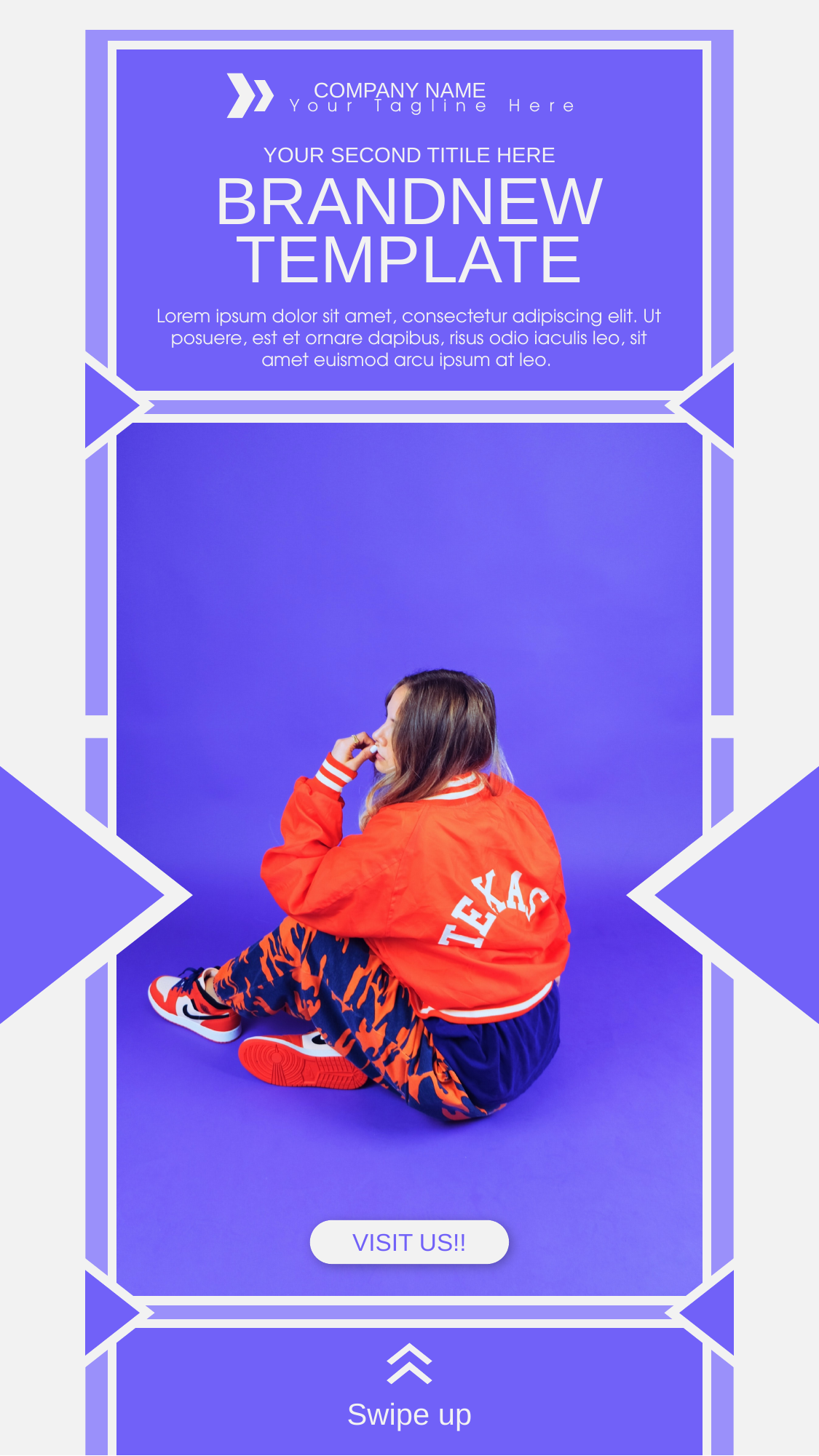

COMPANY NAME

Your Tagline Here
YOUR SECOND TITILE HERE
BRANDNEW
TEMPLATE
Lorem ipsum dolor sit amet, consectetur adipiscing elit. Ut posuere, est et ornare dapibus, risus odio iaculis leo, sit amet euismod arcu ipsum at leo.

VISIT US!!

Swipe up